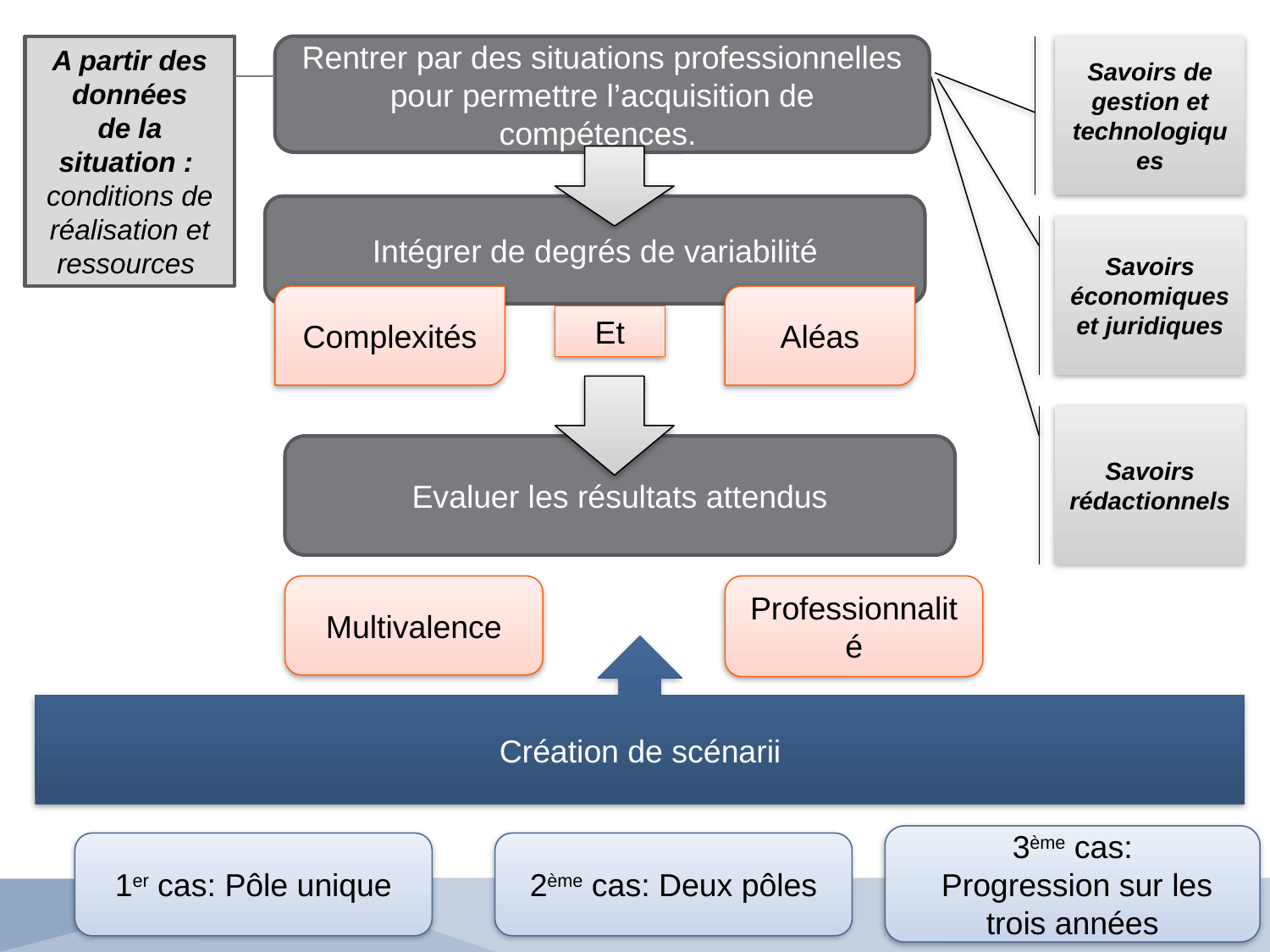

A partir des données
de la situation :
conditions de réalisation et ressources

Rentrer par des situations professionnelles pour permettre l’acquisition de compétences.
Savoirs de gestion et technologiques

Intégrer de degrés de variabilité
Savoirs économiques et juridiques
Complexités
Aléas
Et

Savoirs rédactionnels
Evaluer les résultats attendus
Multivalence

Professionnalité

Création de scénarii
3ème cas:
 Progression sur les trois années
1er cas: Pôle unique
2ème cas: Deux pôles